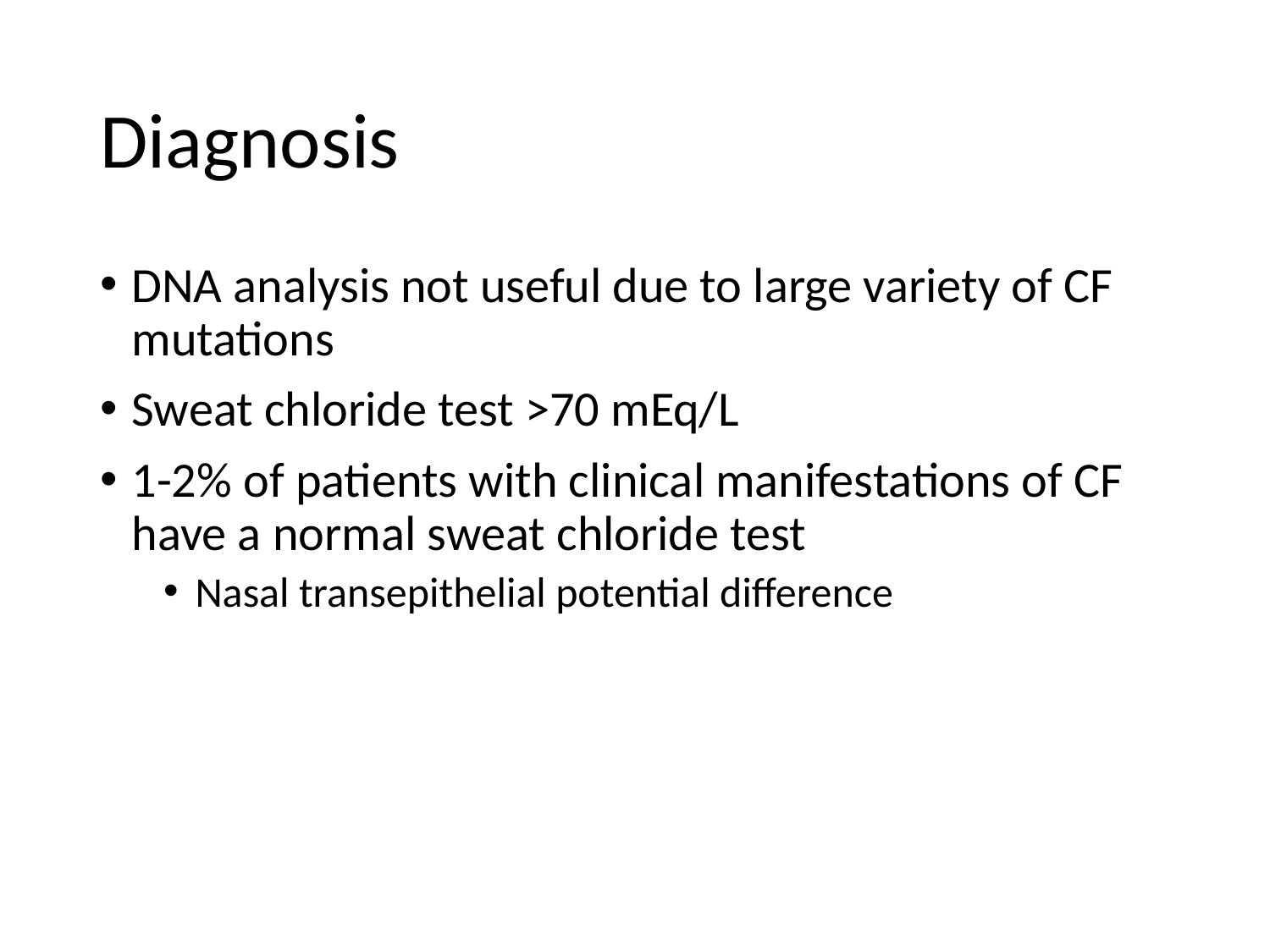

# Diagnosis
DNA analysis not useful due to large variety of CF mutations
Sweat chloride test >70 mEq/L
1-2% of patients with clinical manifestations of CF have a normal sweat chloride test
Nasal transepithelial potential difference